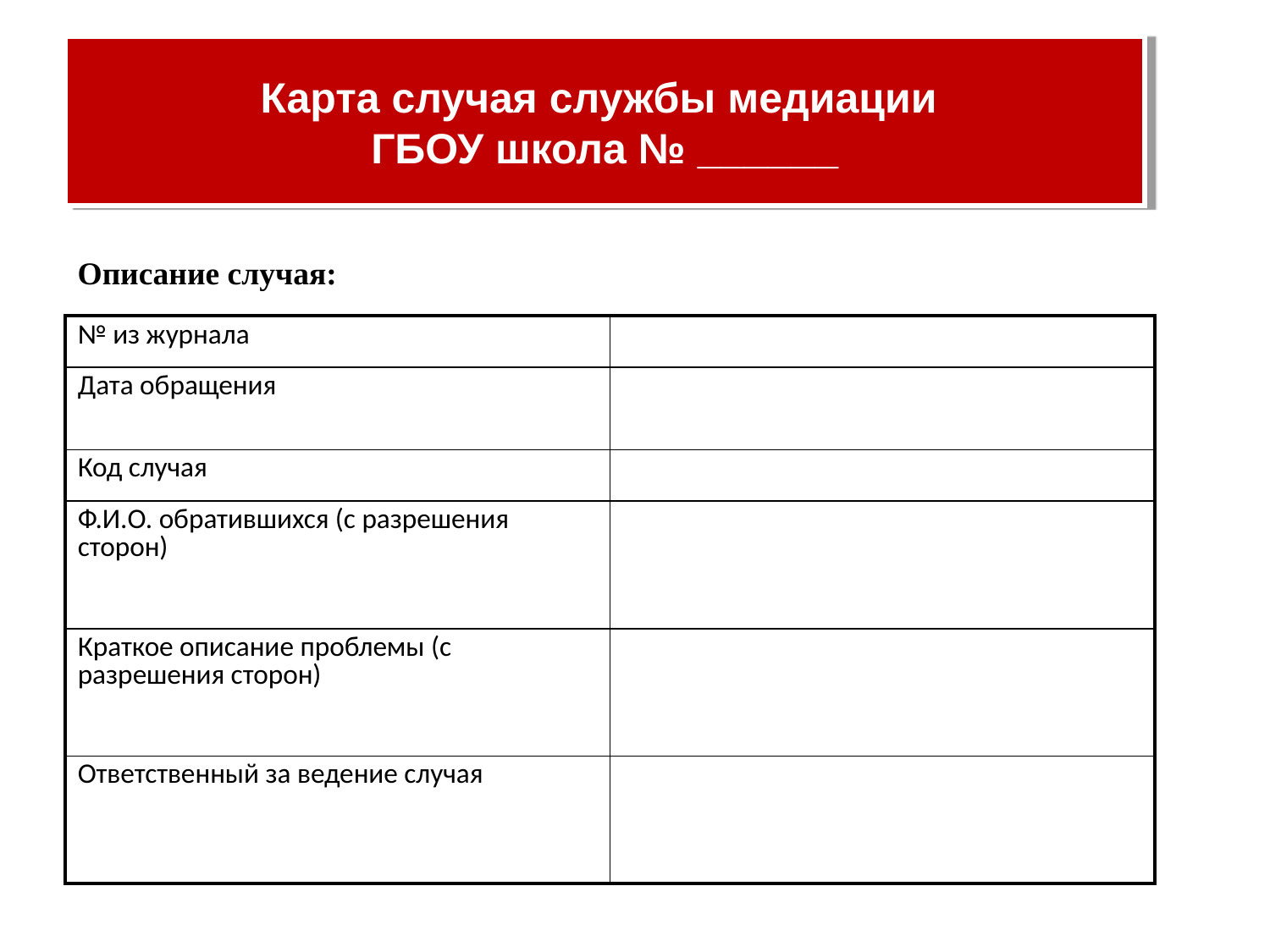

Карта случая службы медиации
ГБОУ школа № ______
Описание случая:

| № из журнала |  |
| --- | --- |
| Дата обращения |  |
| Код случая |  |
| Ф.И.О. обратившихся (с разрешения сторон) |  |
| Краткое описание проблемы (с разрешения сторон) |  |
| Ответственный за ведение случая |  |